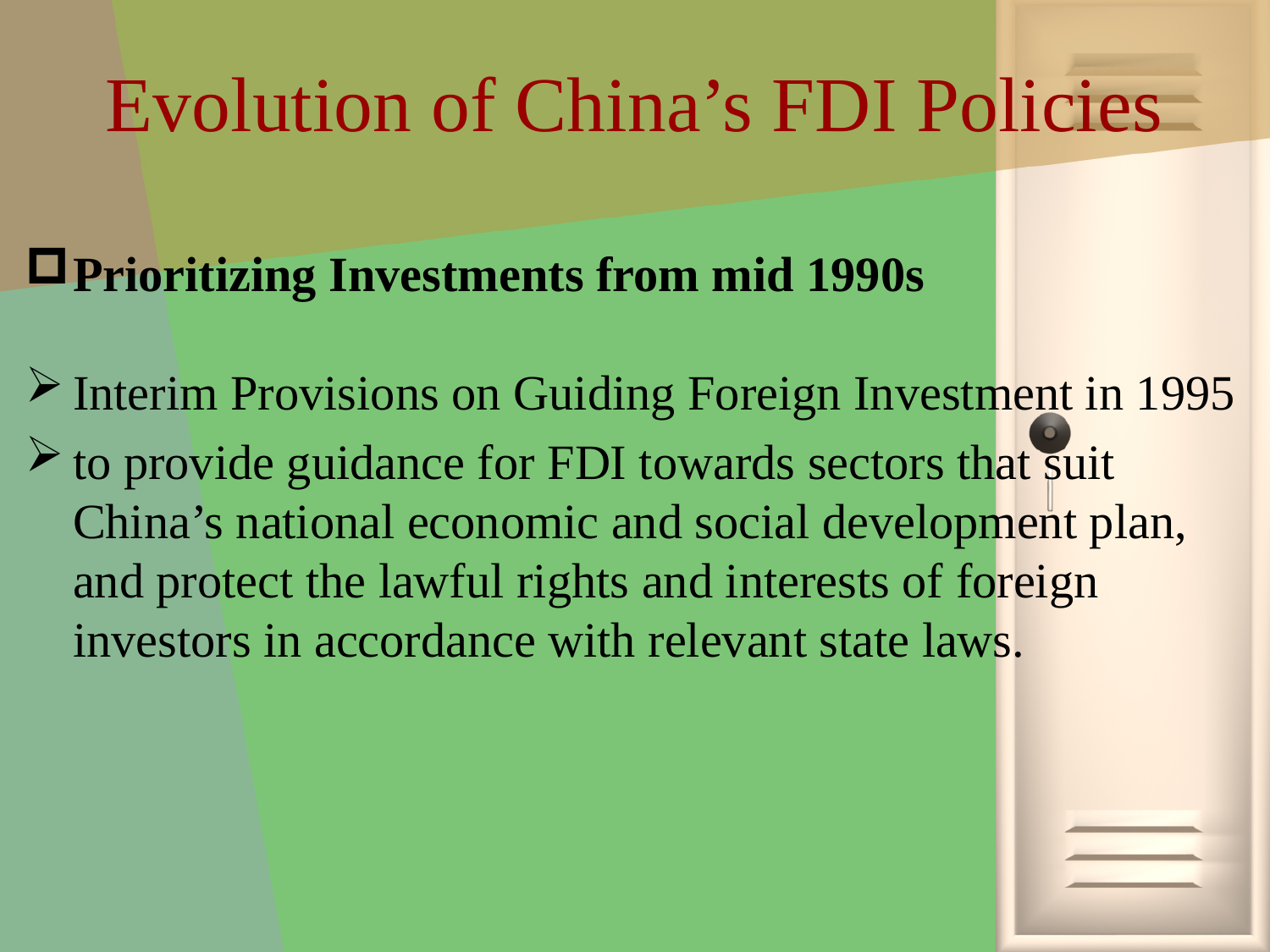

# Evolution of China’s FDI Policies
Prioritizing Investments from mid 1990s

Interim Provisions on Guiding Foreign Investment in 1995
to provide guidance for FDI towards sectors that suit China’s national economic and social development plan, and protect the lawful rights and interests of foreign investors in accordance with relevant state laws.